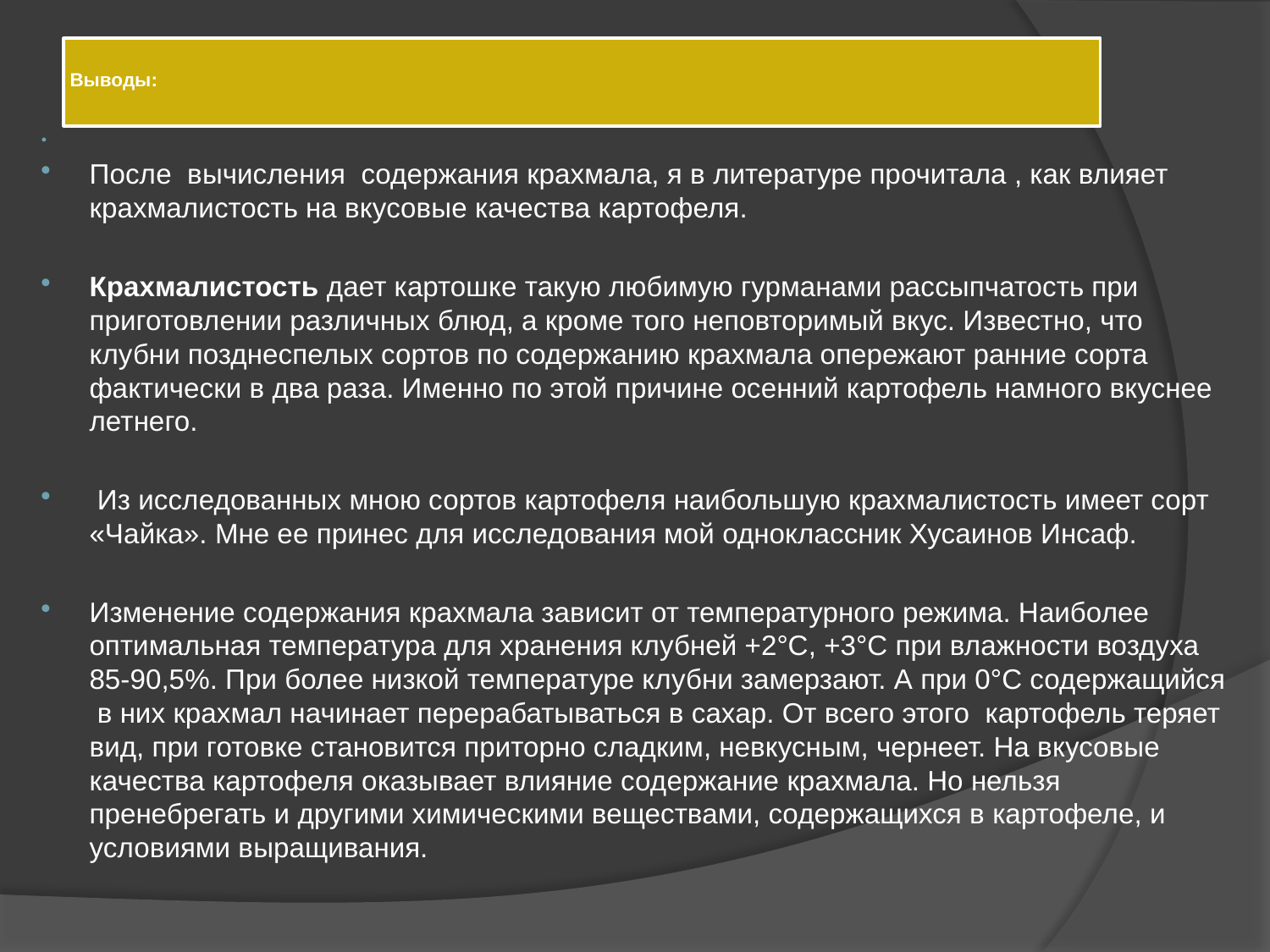

# Выводы:

После  вычисления  содержания крахмала, я в литературе прочитала , как влияет крахмалистость на вкусовые качества картофеля.

Крахмалистость дает картошке такую любимую гурманами рассыпчатость при приготовлении различных блюд, а кроме того неповторимый вкус. Известно, что клубни позднеспелых сортов по содержанию крахмала опережают ранние сорта фактически в два раза. Именно по этой причине осенний картофель намного вкуснее летнего.

 Из исследованных мною сортов картофеля наибольшую крахмалистость имеет сорт «Чайка». Мне ее принес для исследования мой одноклассник Хусаинов Инсаф.

Изменение содержания крахмала зависит от температурного режима. Наиболее оптимальная температура для хранения клубней +2°С, +3°С при влажности воздуха 85-90,5%. При более низкой температуре клубни замерзают. А при 0°С содержащийся  в них крахмал начинает перерабатываться в сахар. От всего этого  картофель теряет вид, при готовке становится приторно сладким, невкусным, чернеет. На вкусовые качества картофеля оказывает влияние содержание крахмала. Но нельзя пренебрегать и другими химическими веществами, содержащихся в картофеле, и условиями выращивания.